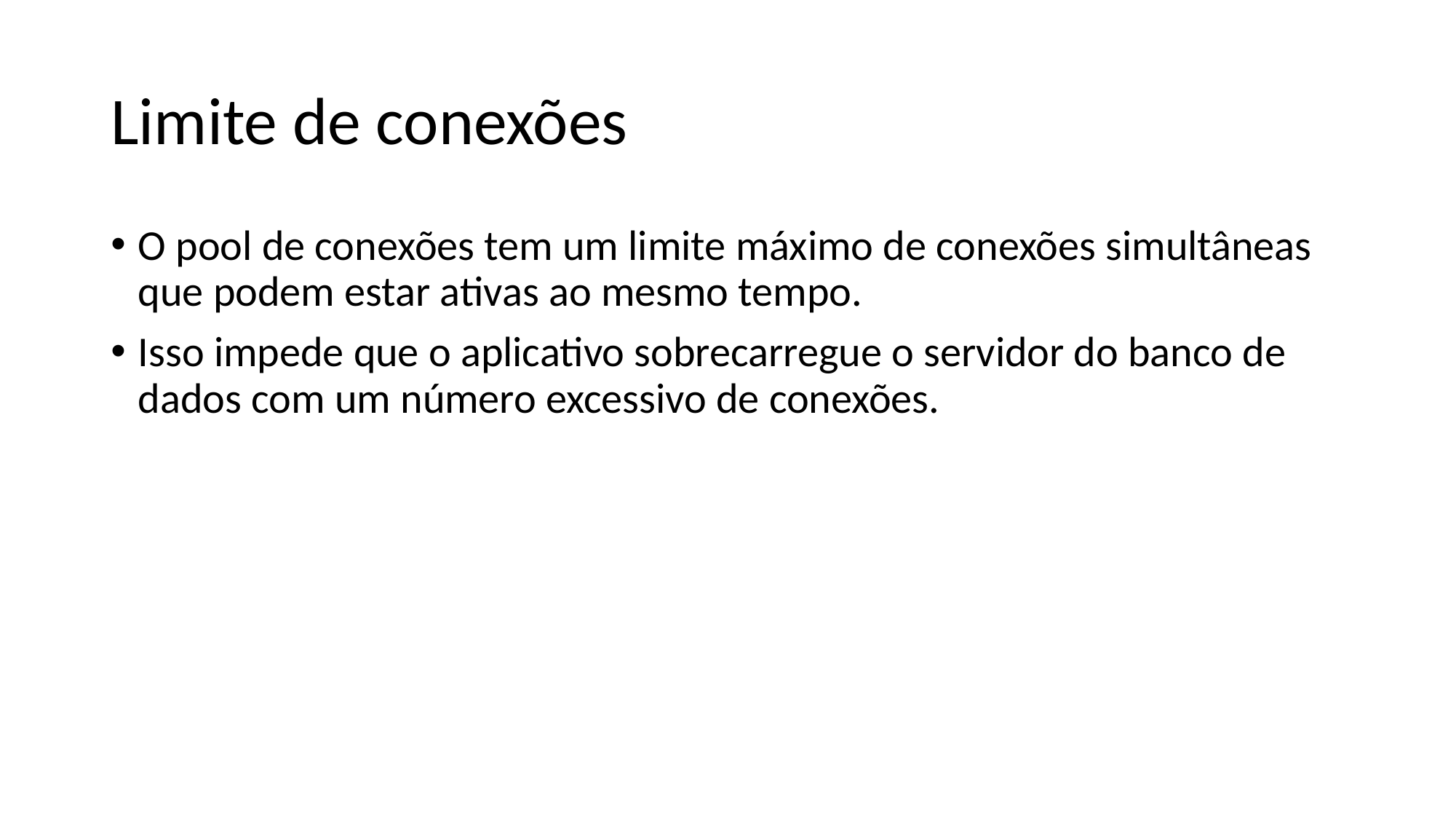

# Limite de conexões
O pool de conexões tem um limite máximo de conexões simultâneas que podem estar ativas ao mesmo tempo.
Isso impede que o aplicativo sobrecarregue o servidor do banco de dados com um número excessivo de conexões.